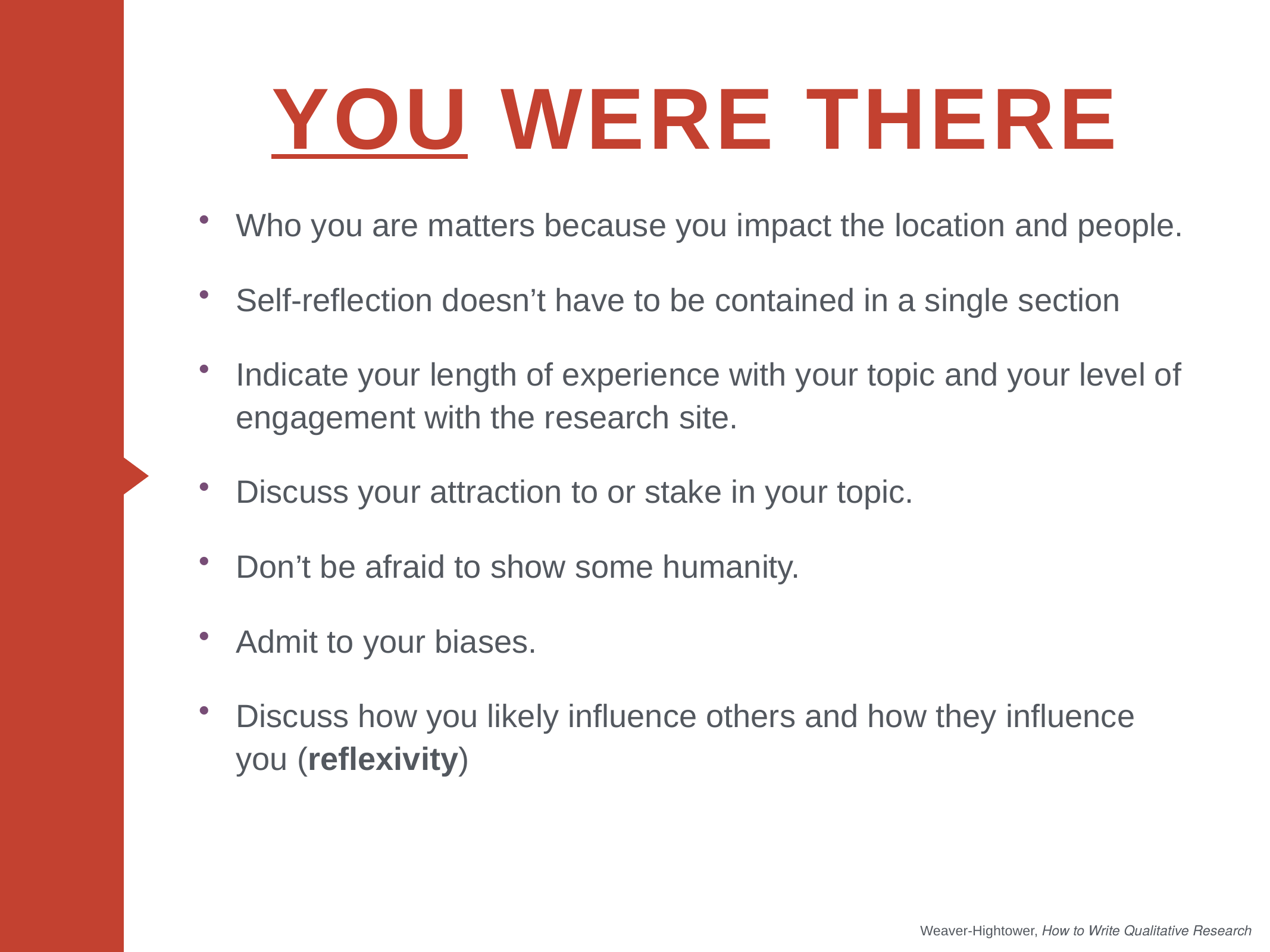

# YOU were there
Who you are matters because you impact the location and people.
Self-reflection doesn’t have to be contained in a single section
Indicate your length of experience with your topic and your level of engagement with the research site.
Discuss your attraction to or stake in your topic.
Don’t be afraid to show some humanity.
Admit to your biases.
Discuss how you likely influence others and how they influence you (reflexivity)